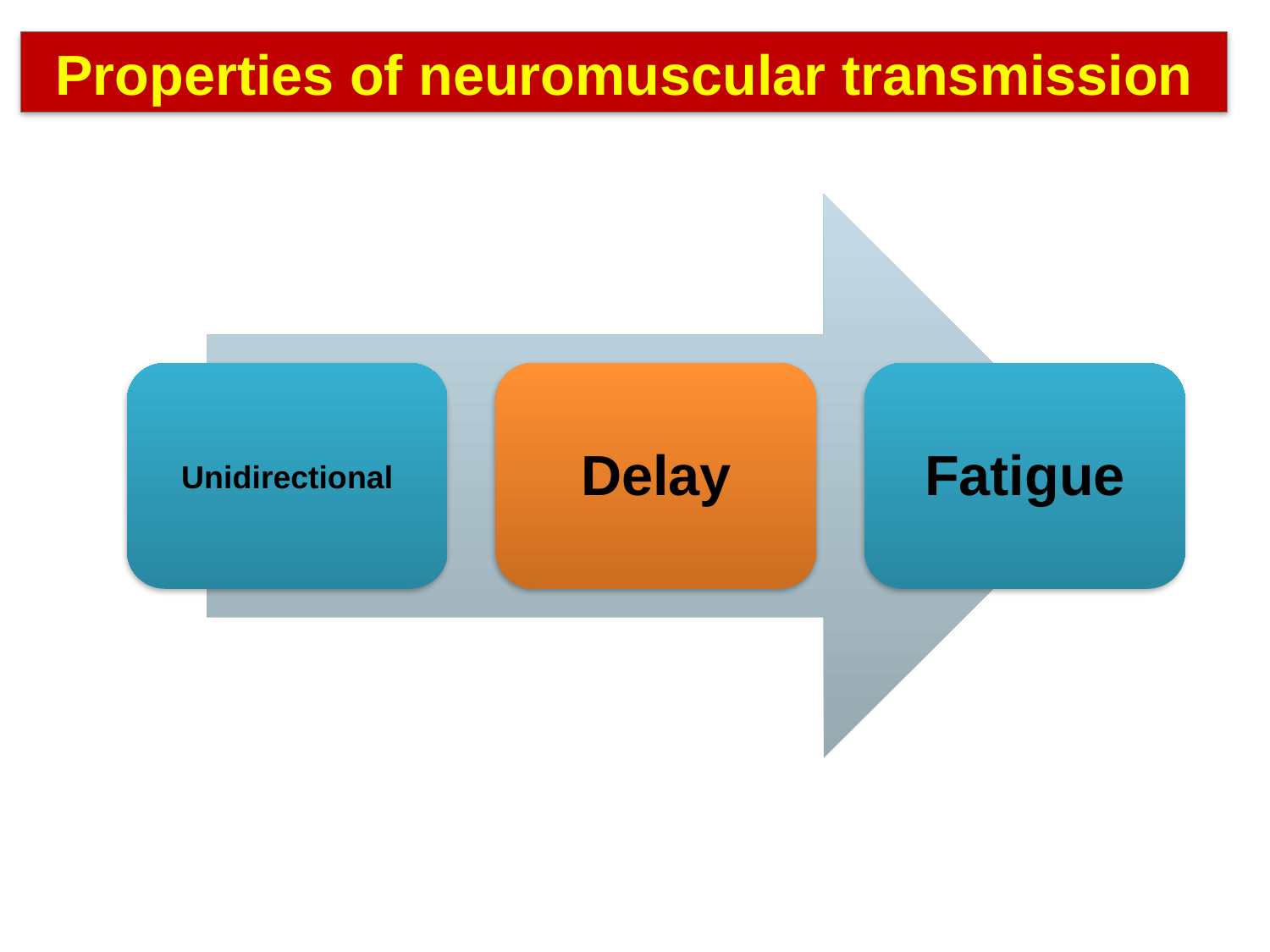

Properties of neuromuscular transmission
Unidirectional
Delay
Fatigue